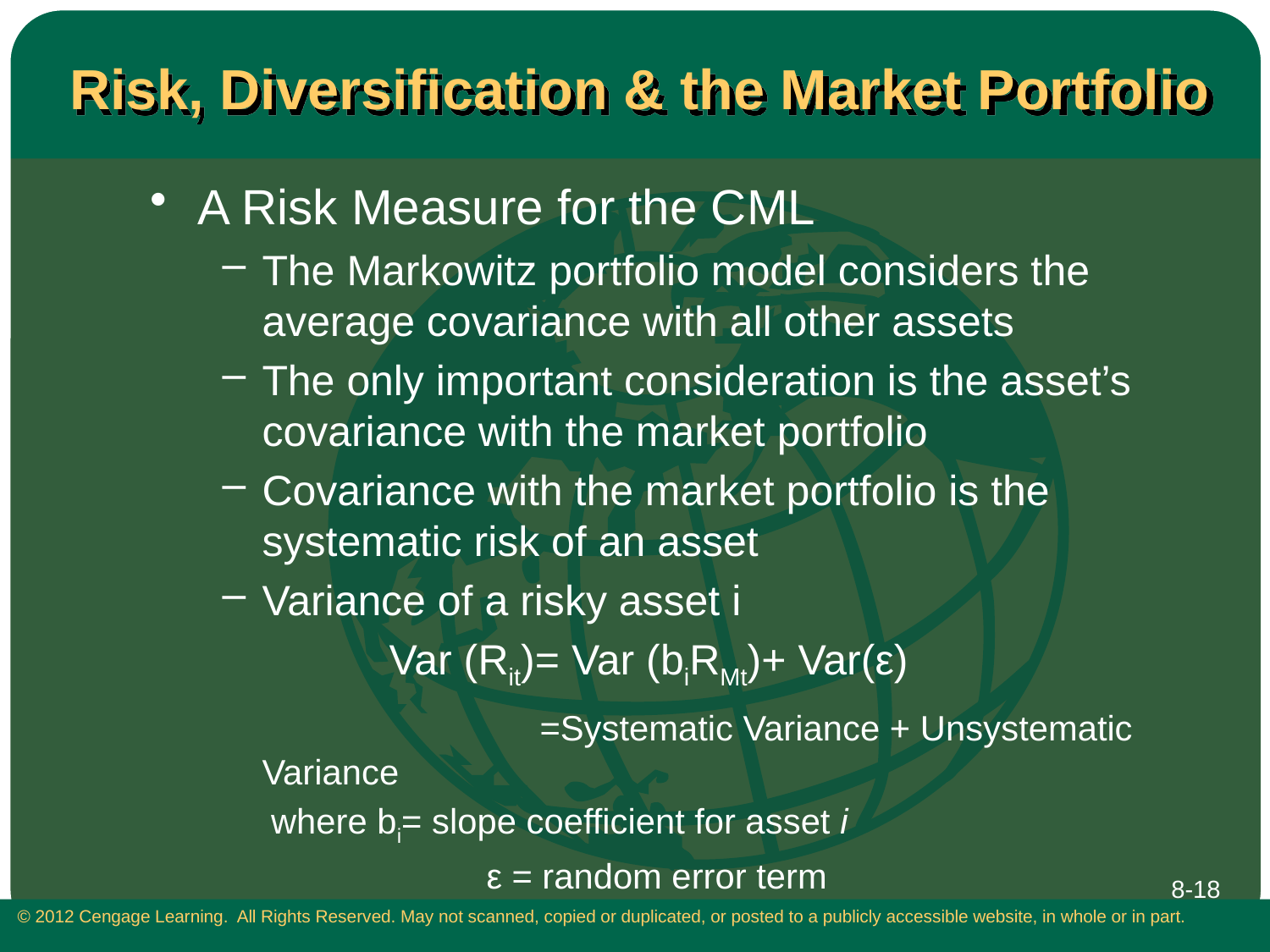

# Risk, Diversification & the Market Portfolio
A Risk Measure for the CML
The Markowitz portfolio model considers the average covariance with all other assets
The only important consideration is the asset’s covariance with the market portfolio
Covariance with the market portfolio is the systematic risk of an asset
Variance of a risky asset i
		Var (Rit)= Var (biRMt)+ Var(ε)
			  =Systematic Variance + Unsystematic Variance
     where bi= slope coefficient for asset i
		          ε = random error term
8-18
 © 2012 Cengage Learning.  All Rights Reserved. May not scanned, copied or duplicated, or posted to a publicly accessible website, in whole or in part.